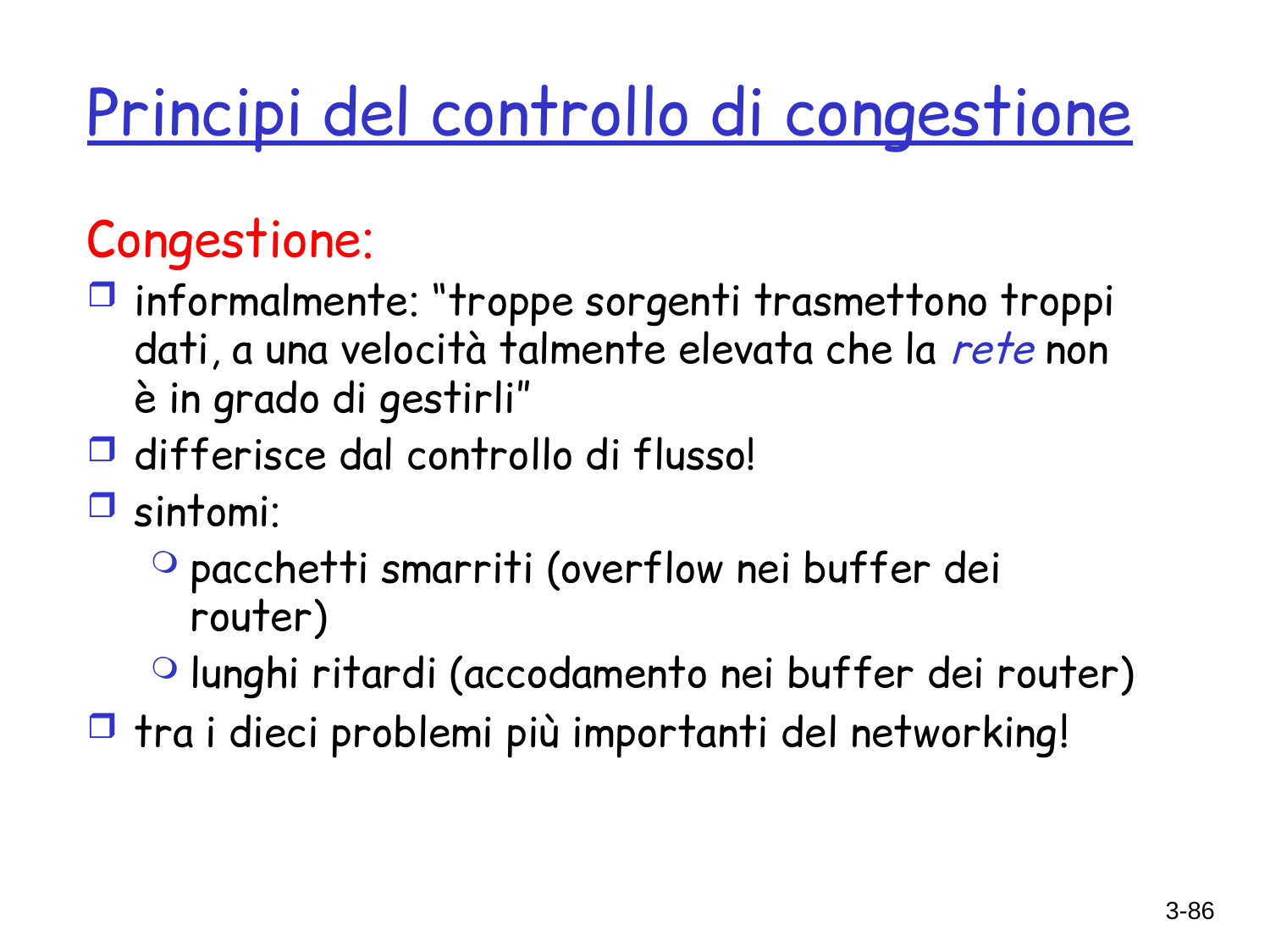

# Principi del controllo di congestione
Congestione:
informalmente: “troppe sorgenti trasmettono troppi dati, a una velocità talmente elevata che la rete non è in grado di gestirli”
differisce dal controllo di flusso!
sintomi:
pacchetti smarriti (overflow nei buffer dei router)
lunghi ritardi (accodamento nei buffer dei router)
tra i dieci problemi più importanti del networking!

3-86